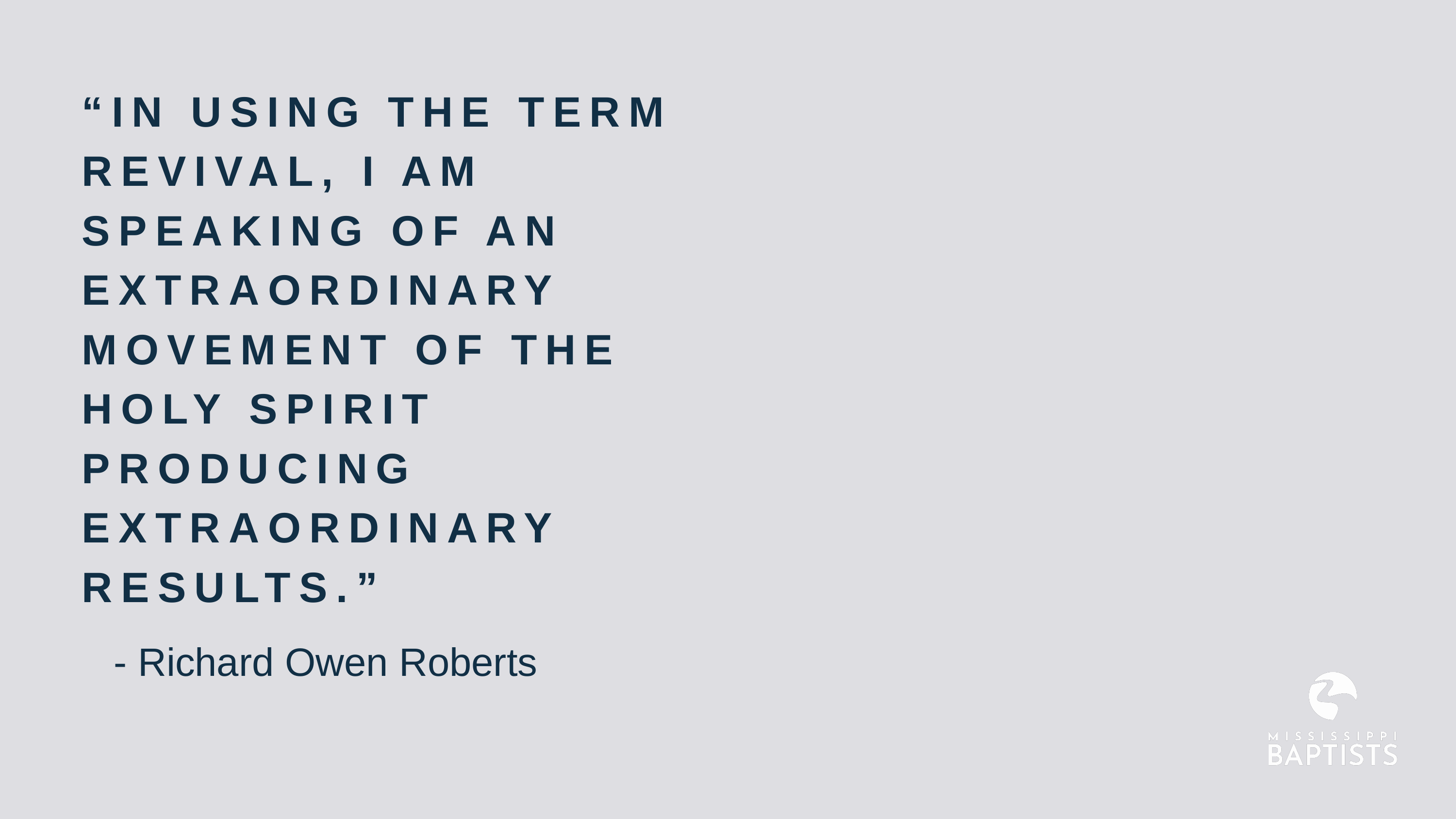

“IN USING THE TERM REVIVAL, I AM SPEAKING OF AN EXTRAORDINARY MOVEMENT OF THE HOLY SPIRIT PRODUCING EXTRAORDINARY RESULTS.”
- Richard Owen Roberts